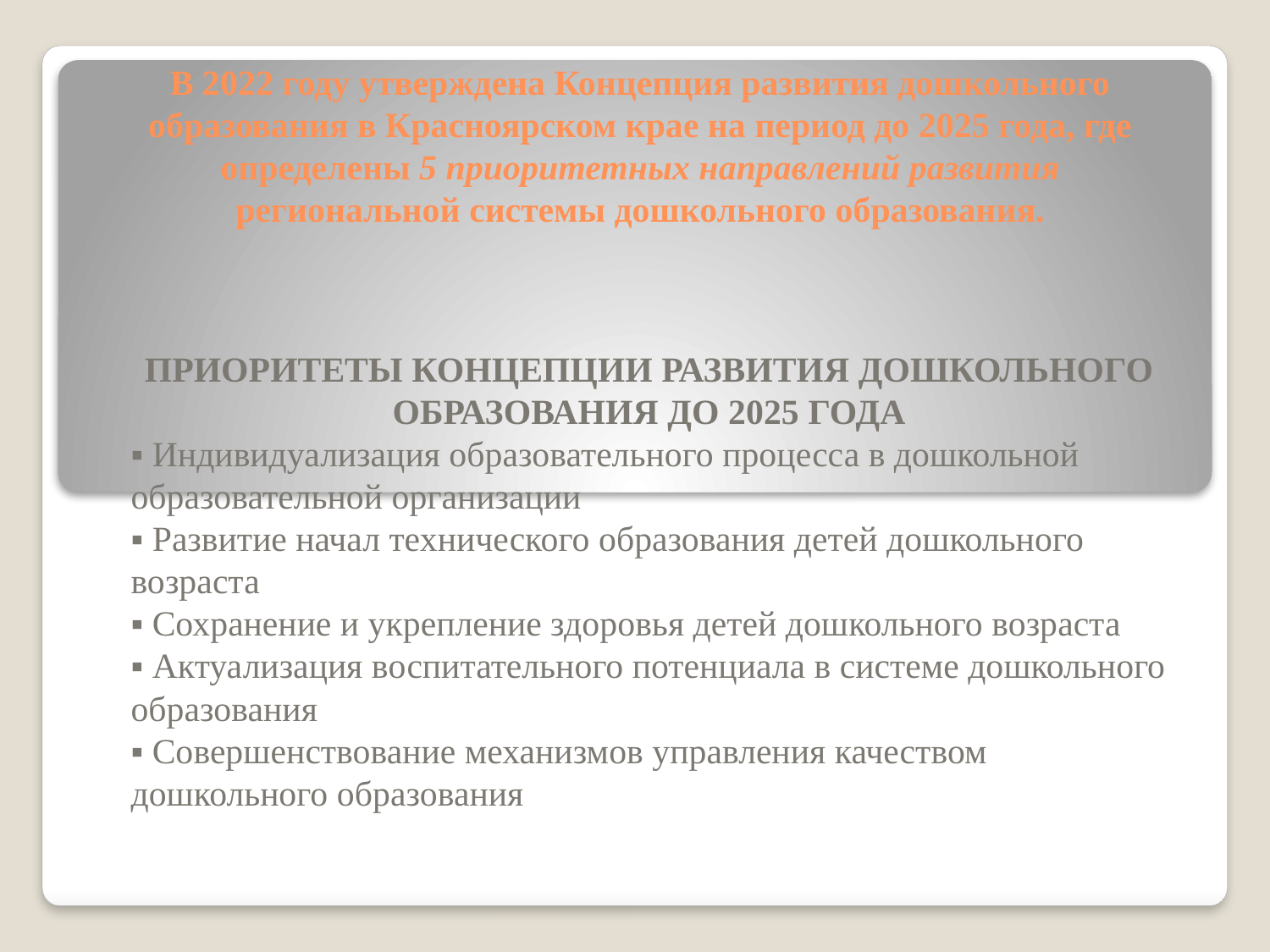

# В 2022 году утверждена Концепция развития дошкольного образования в Красноярском крае на период до 2025 года, где определены 5 приоритетных направлений развития региональной системы дошкольного образования.
ПРИОРИТЕТЫ КОНЦЕПЦИИ РАЗВИТИЯ ДОШКОЛЬНОГО ОБРАЗОВАНИЯ ДО 2025 ГОДА
▪ Индивидуализация образовательного процесса в дошкольной образовательной организации
▪ Развитие начал технического образования детей дошкольного возраста
▪ Сохранение и укрепление здоровья детей дошкольного возраста
▪ Актуализация воспитательного потенциала в системе дошкольного образования
▪ Совершенствование механизмов управления качеством дошкольного образования